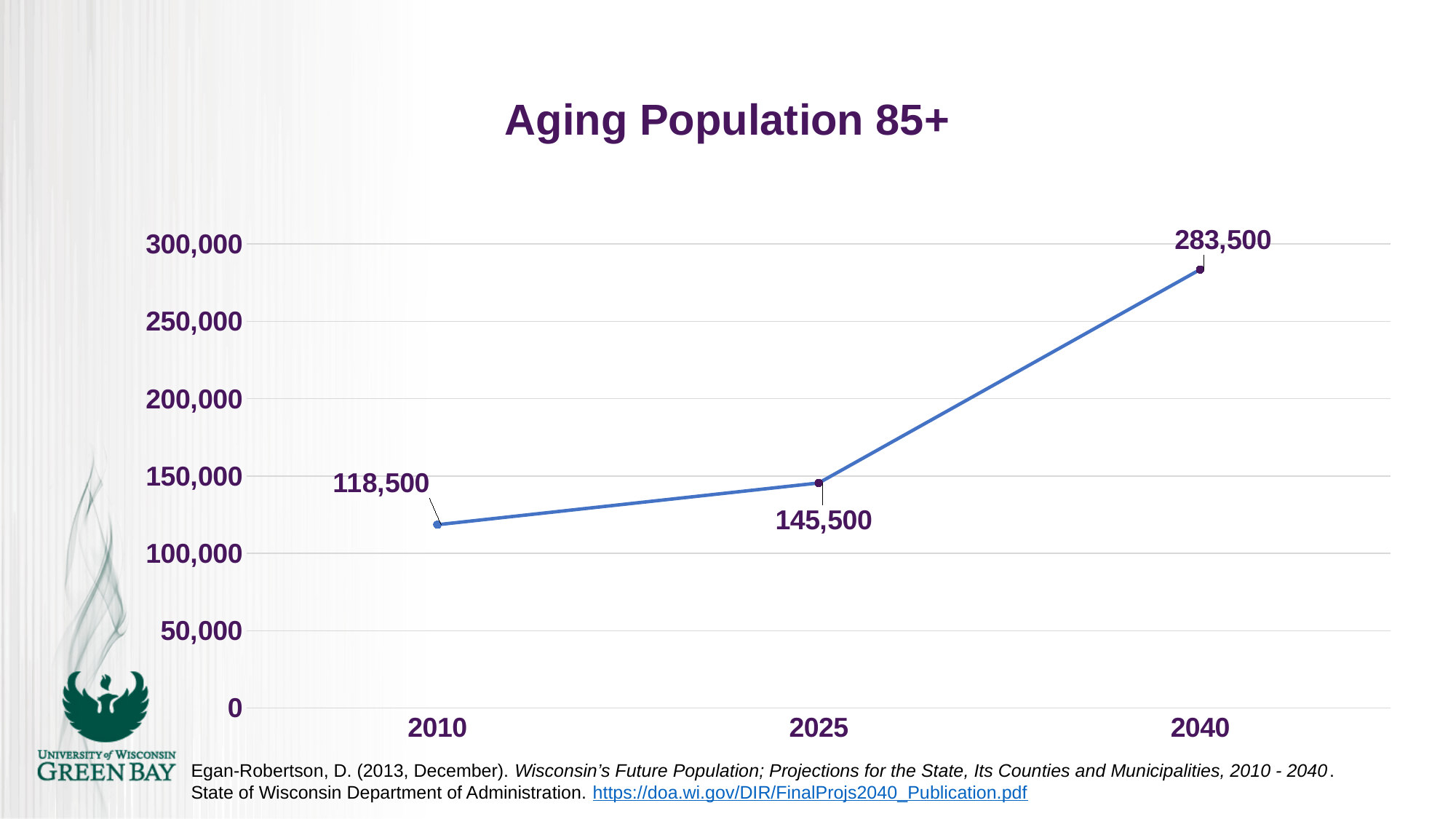

# Aging Population 85+

### Chart

| Category | Population 85+ |
|---|---|
| 2010 | 118500.0 |
| 2025 | 145500.0 |
| 2040 | 283500.0 |
Egan-Robertson, D. (2013, December). Wisconsin’s Future Population; Projections for the State, Its Counties and Municipalities, 2010 - 2040. State of Wisconsin Department of Administration. https://doa.wi.gov/DIR/FinalProjs2040_Publication.pdf